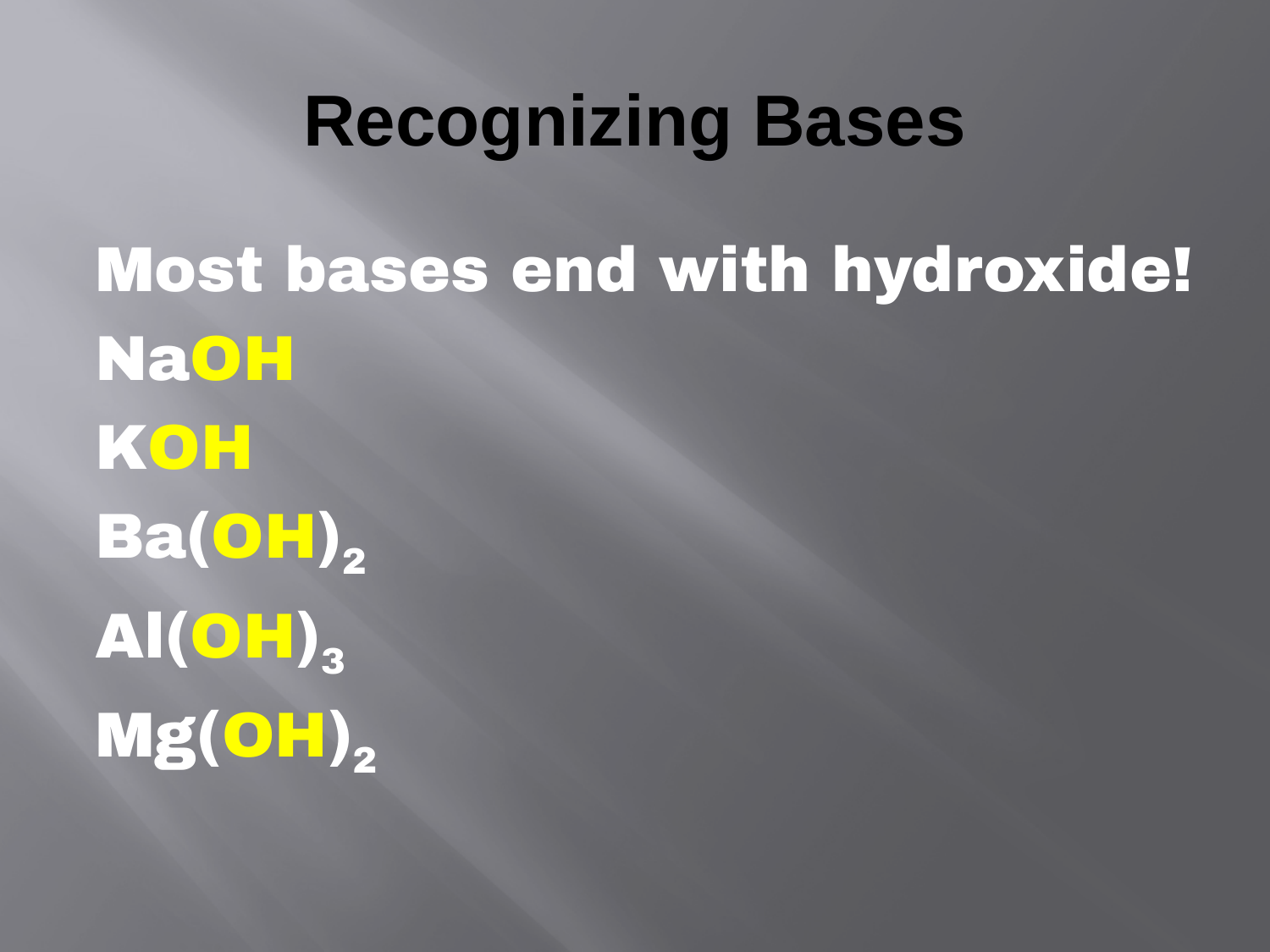

# Recognizing Bases
Most bases end with hydroxide!
NaOH
KOH
Ba(OH)2
Al(OH)3
Mg(OH)2